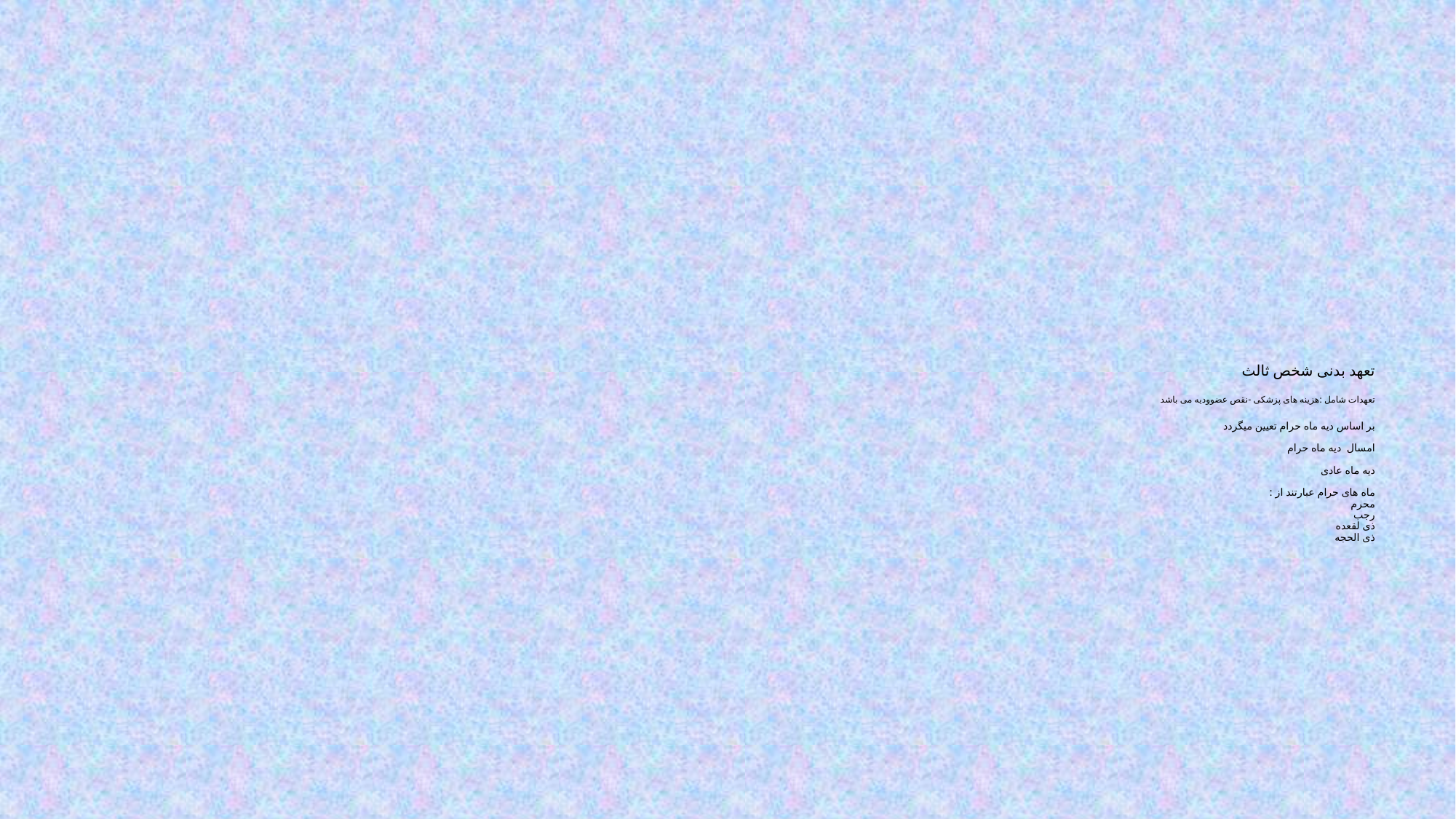

# تعهد بدنی شخص ثالث تعهدات شامل :هزینه های پزشکی -نقص عضوودیه می باشد بر اساس دیه ماه حرام تعیین میگردد امسال  دیه ماه حرام دیه ماه عادی ماه های حرام عبارتند از : محرم رجب ذی لقعده ذی الحجه